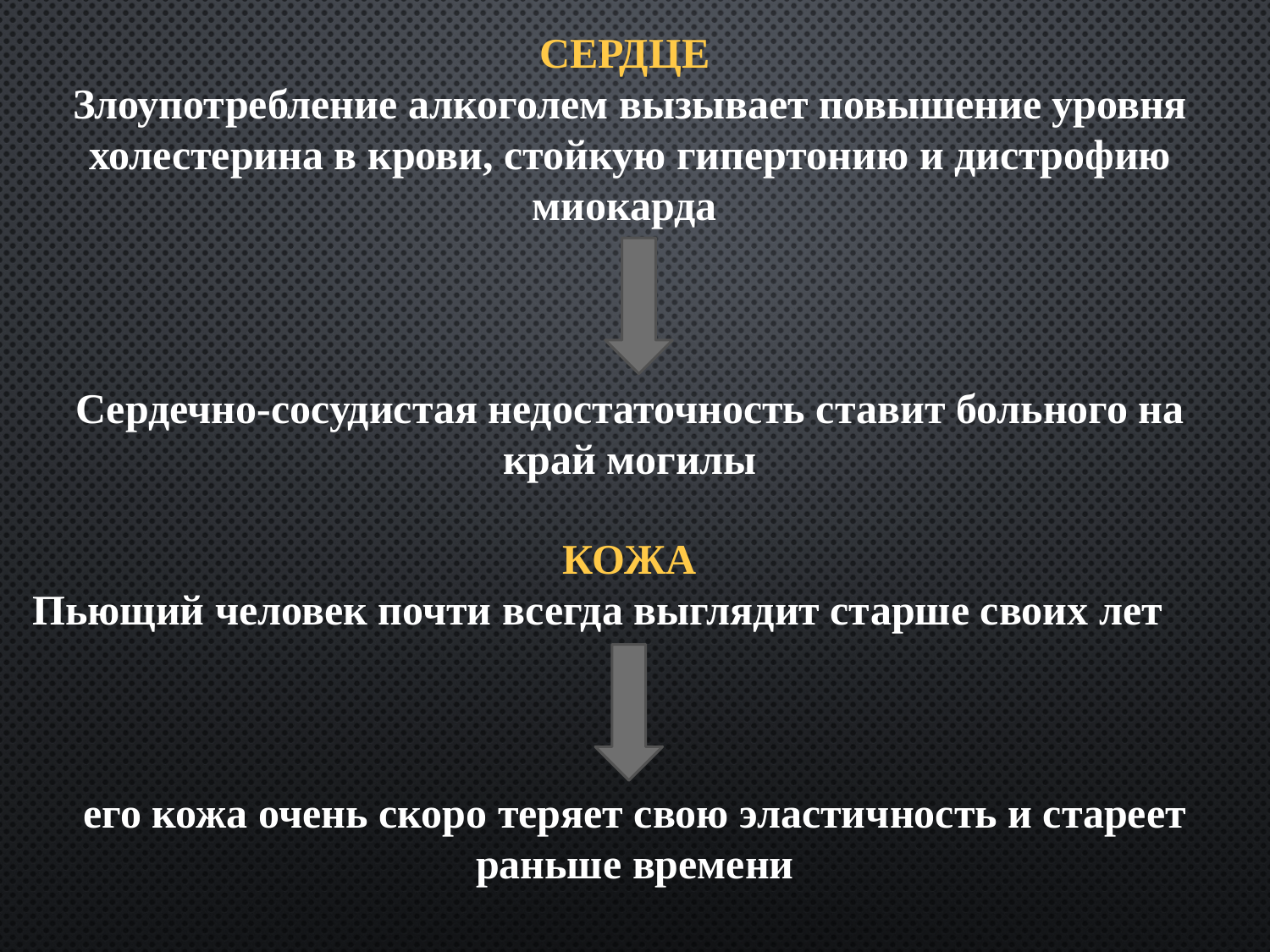

Сердце
Злоупотребление алкоголем вызывает повышение уровня холестерина в крови, стойкую гипертонию и дистрофию миокарда

Сердечно-сосудистая недостаточность ставит больного на край могилы

Кожа
Пьющий человек почти всегда выглядит старше своих лет

его кожа очень скоро теряет свою эластичность и стареет раньше времени